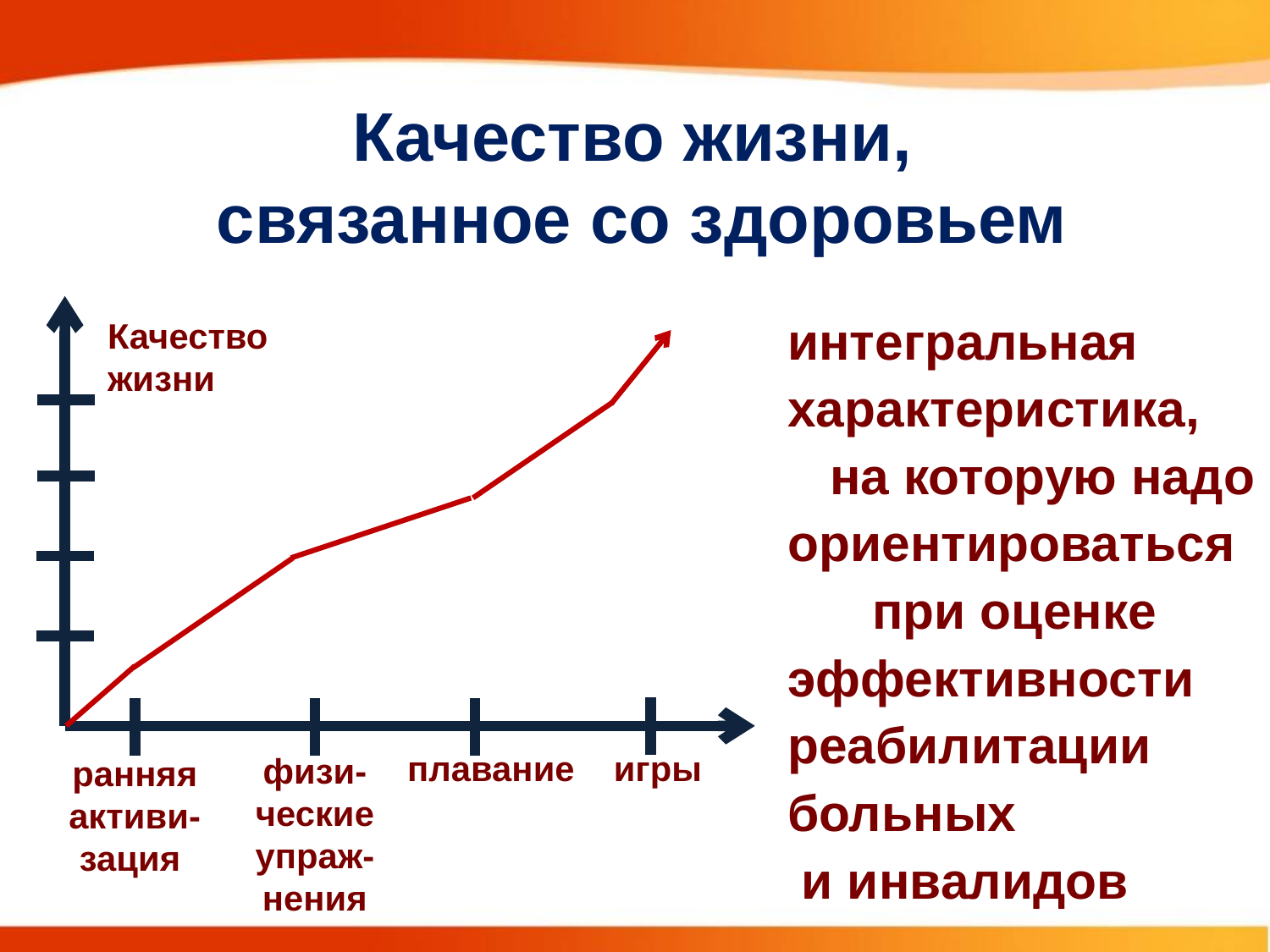

Качество жизни,
связанное со здоровьем
интегральная характеристика,             на которую надо ориентироваться             при оценке эффективности реабилитации больных                        и инвалидов
Качество жизни
плавание
игры
физи-ческие упраж-нения
ранняя активи-зация